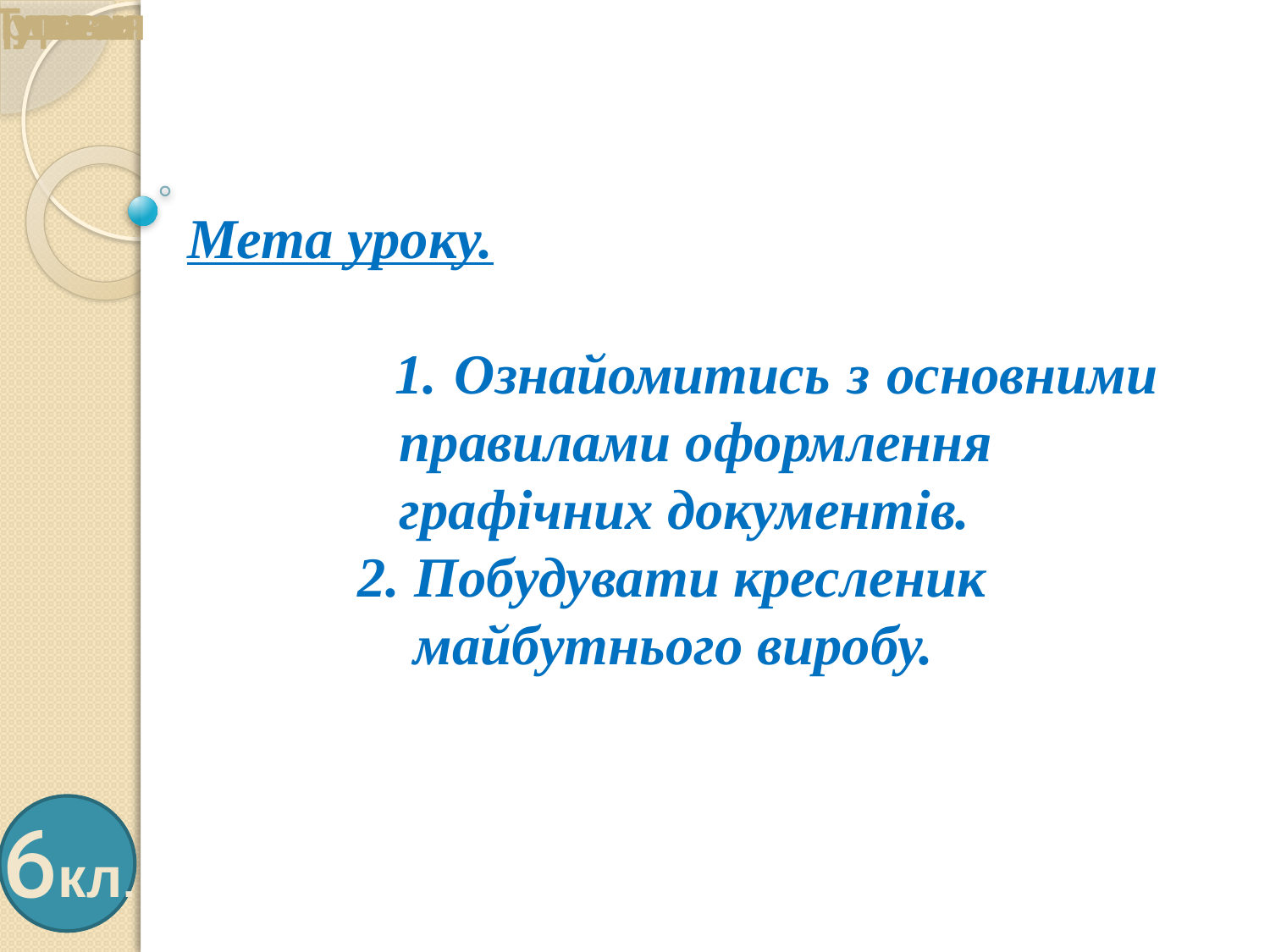

Трудове навчання
Мета уроку.

            1. Ознайомитись з основними 		      правилами оформлення
	      графічних документів.
            2. Побудувати кресленик
	       майбутнього виробу.
6кл.